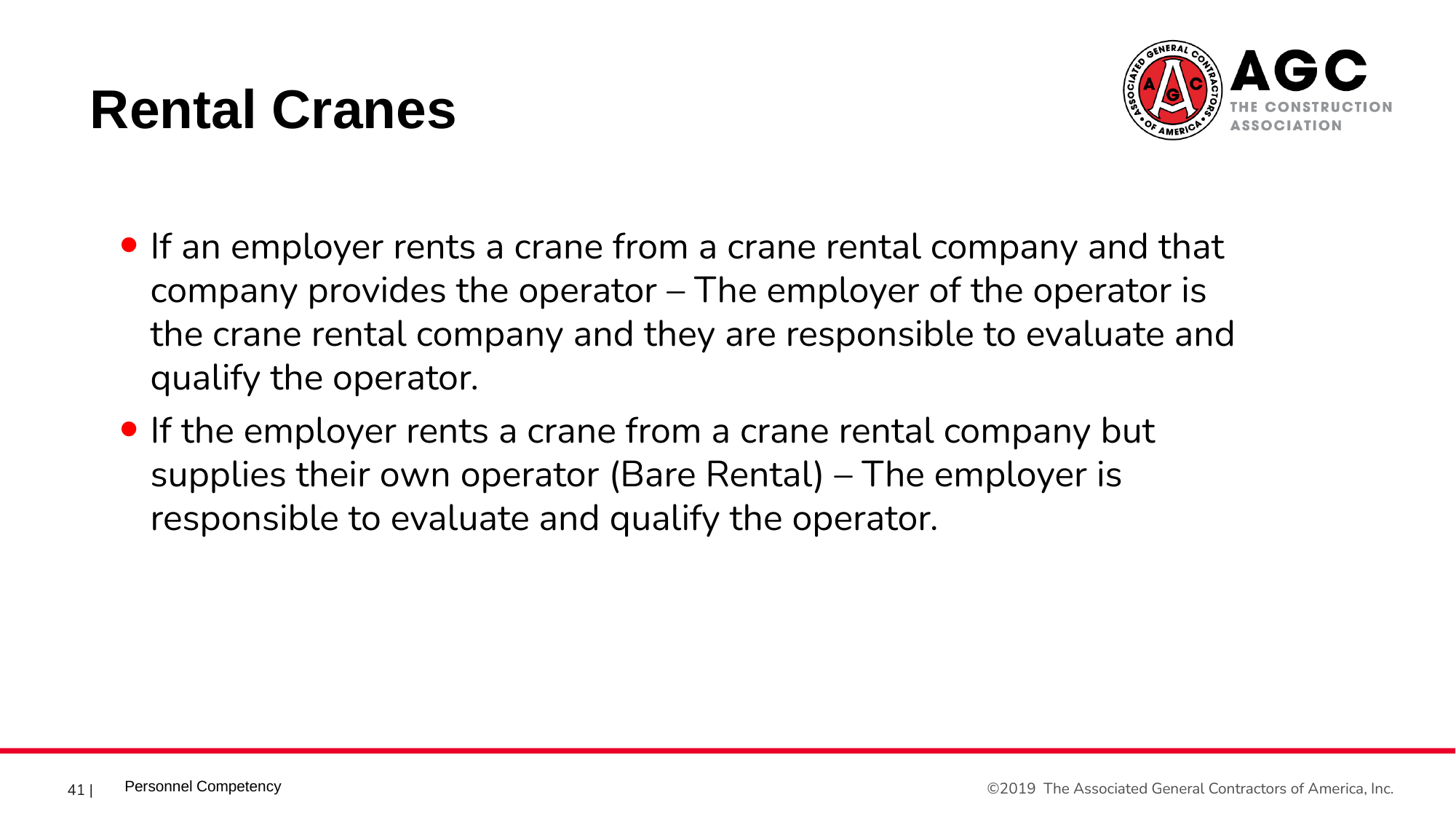

Rental Cranes

If an employer rents a crane from a crane rental company and that company provides the operator – The employer of the operator is the crane rental company and they are responsible to evaluate and qualify the operator.
If the employer rents a crane from a crane rental company but supplies their own operator (Bare Rental) – The employer is responsible to evaluate and qualify the operator.
Personnel Competency